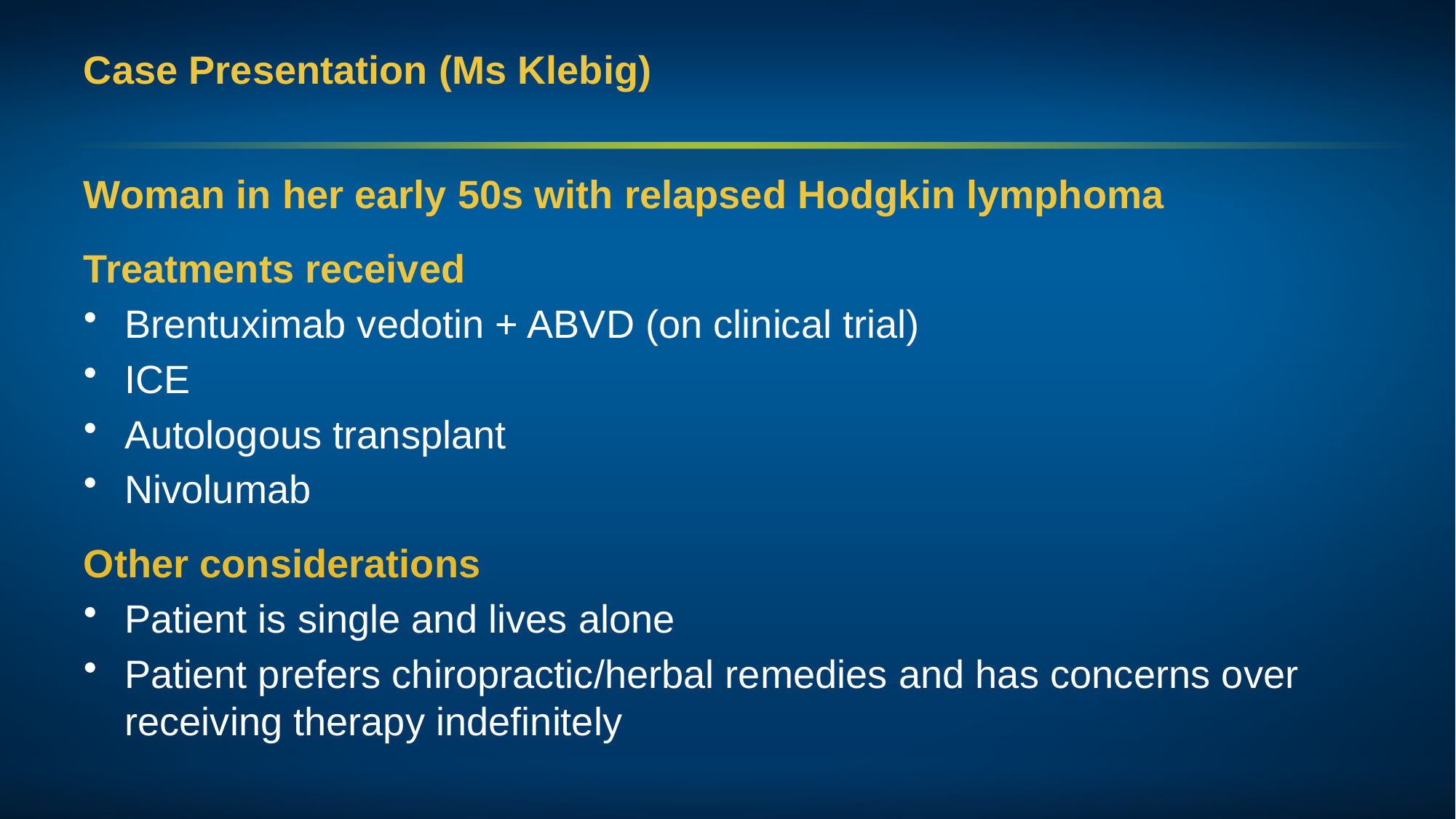

# Case Presentation (Ms Klebig)
Woman in her early 50s with relapsed Hodgkin lymphoma
Treatments received
Brentuximab vedotin + ABVD (on clinical trial)
ICE
Autologous transplant
Nivolumab
Other considerations
Patient is single and lives alone
Patient prefers chiropractic/herbal remedies and has concerns over receiving therapy indefinitely